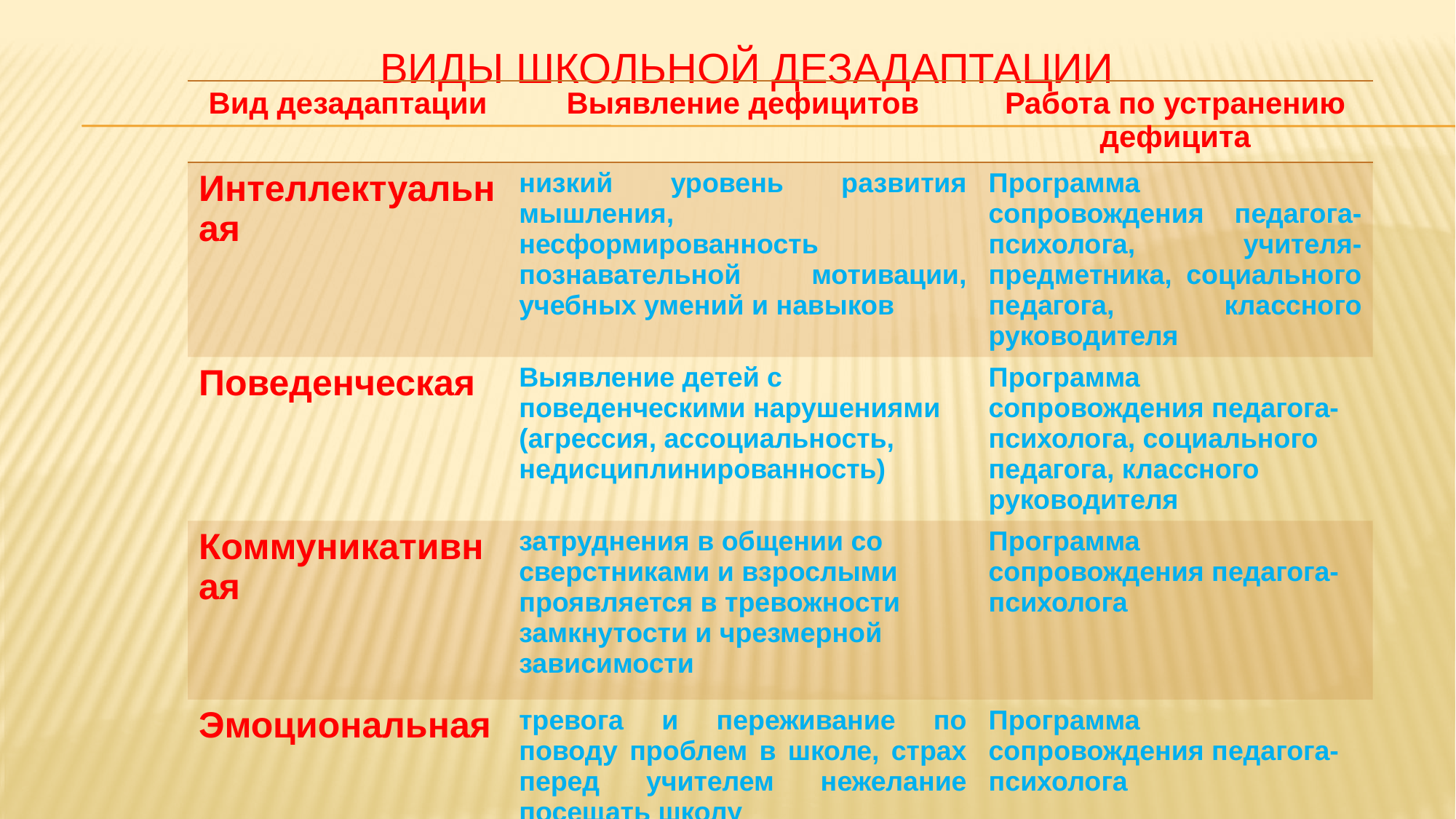

# Виды школьной дезадаптации
| Вид дезадаптации | Выявление дефицитов | Работа по устранению дефицита |
| --- | --- | --- |
| Интеллектуальная | низкий уровень развития мышления, несформированность познавательной мотивации, учебных умений и навыков | Программа сопровождения педагога-психолога, учителя-предметника, социального педагога, классного руководителя |
| Поведенческая | Выявление детей с поведенческими нарушениями (агрессия, ассоциальность, недисциплинированность) | Программа сопровождения педагога-психолога, социального педагога, классного руководителя |
| Коммуникативная | затруднения в общении со сверстниками и взрослыми проявляется в тревожности замкнутости и чрезмерной зависимости | Программа сопровождения педагога-психолога |
| Эмоциональная | тревога и переживание по поводу проблем в школе, страх перед учителем нежелание посещать школу | Программа сопровождения педагога-психолога |